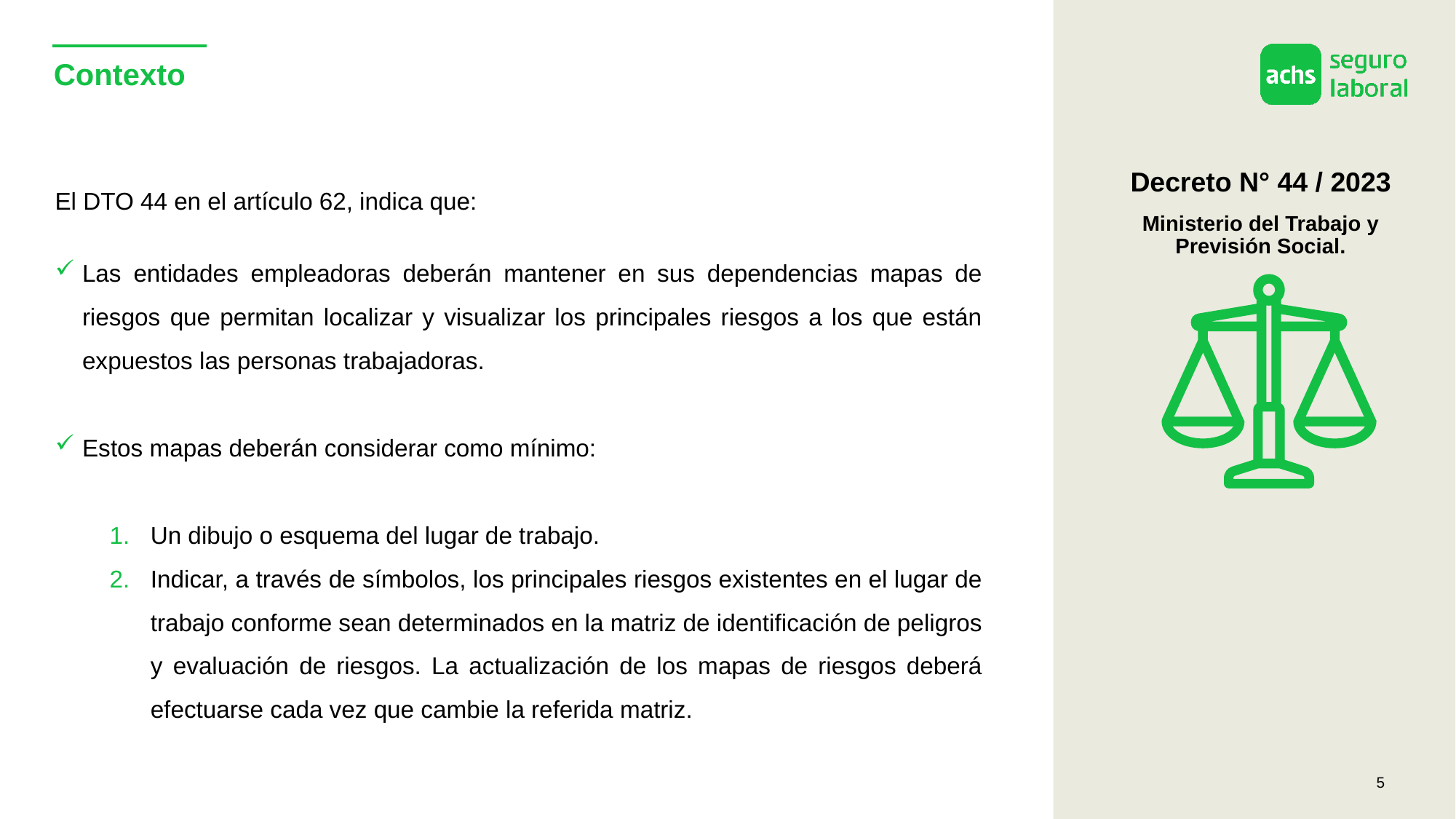

# Contexto
Decreto N° 44 / 2023
Ministerio del Trabajo y Previsión Social.

El DTO 44 en el artículo 62, indica que:

Las entidades empleadoras deberán mantener en sus dependencias mapas de riesgos que permitan localizar y visualizar los principales riesgos a los que están expuestos las personas trabajadoras.

Estos mapas deberán considerar como mínimo:

Un dibujo o esquema del lugar de trabajo.
Indicar, a través de símbolos, los principales riesgos existentes en el lugar de trabajo conforme sean determinados en la matriz de identificación de peligros y evaluación de riesgos. La actualización de los mapas de riesgos deberá efectuarse cada vez que cambie la referida matriz.

5